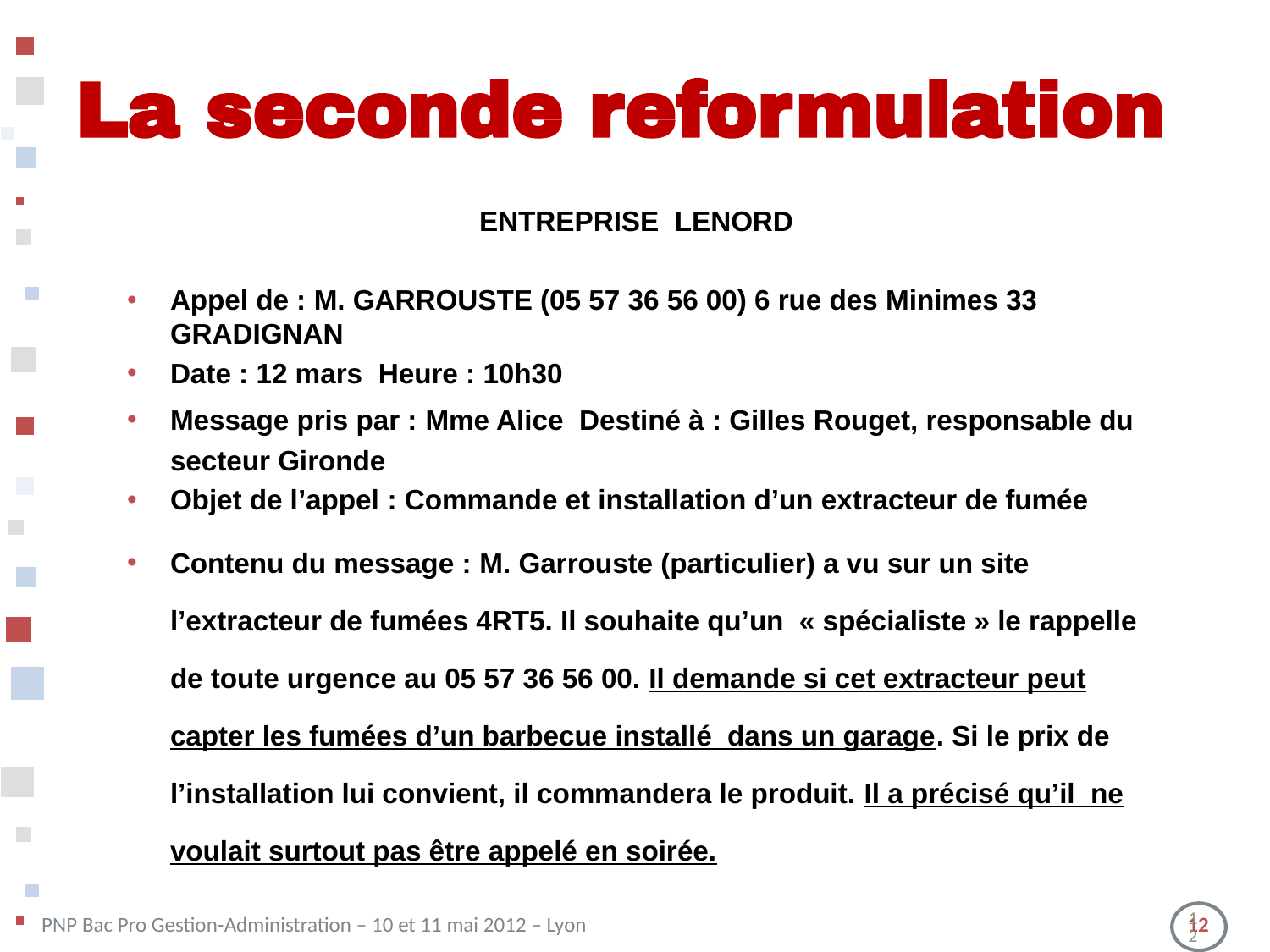

# La seconde reformulation
ENTREPRISE  LENORD

Appel de : M. GARROUSTE (05 57 36 56 00) 6 rue des Minimes 33 GRADIGNAN
Date : 12 mars  Heure : 10h30
Message pris par : Mme Alice  Destiné à : Gilles Rouget, responsable du secteur Gironde
Objet de l’appel : Commande et installation d’un extracteur de fumée
Contenu du message : M. Garrouste (particulier) a vu sur un site l’extracteur de fumées 4RT5. Il souhaite qu’un  « spécialiste » le rappelle de toute urgence au 05 57 36 56 00. Il demande si cet extracteur peut capter les fumées d’un barbecue installé  dans un garage. Si le prix de l’installation lui convient, il commandera le produit. Il a précisé qu’il  ne voulait surtout pas être appelé en soirée.

12